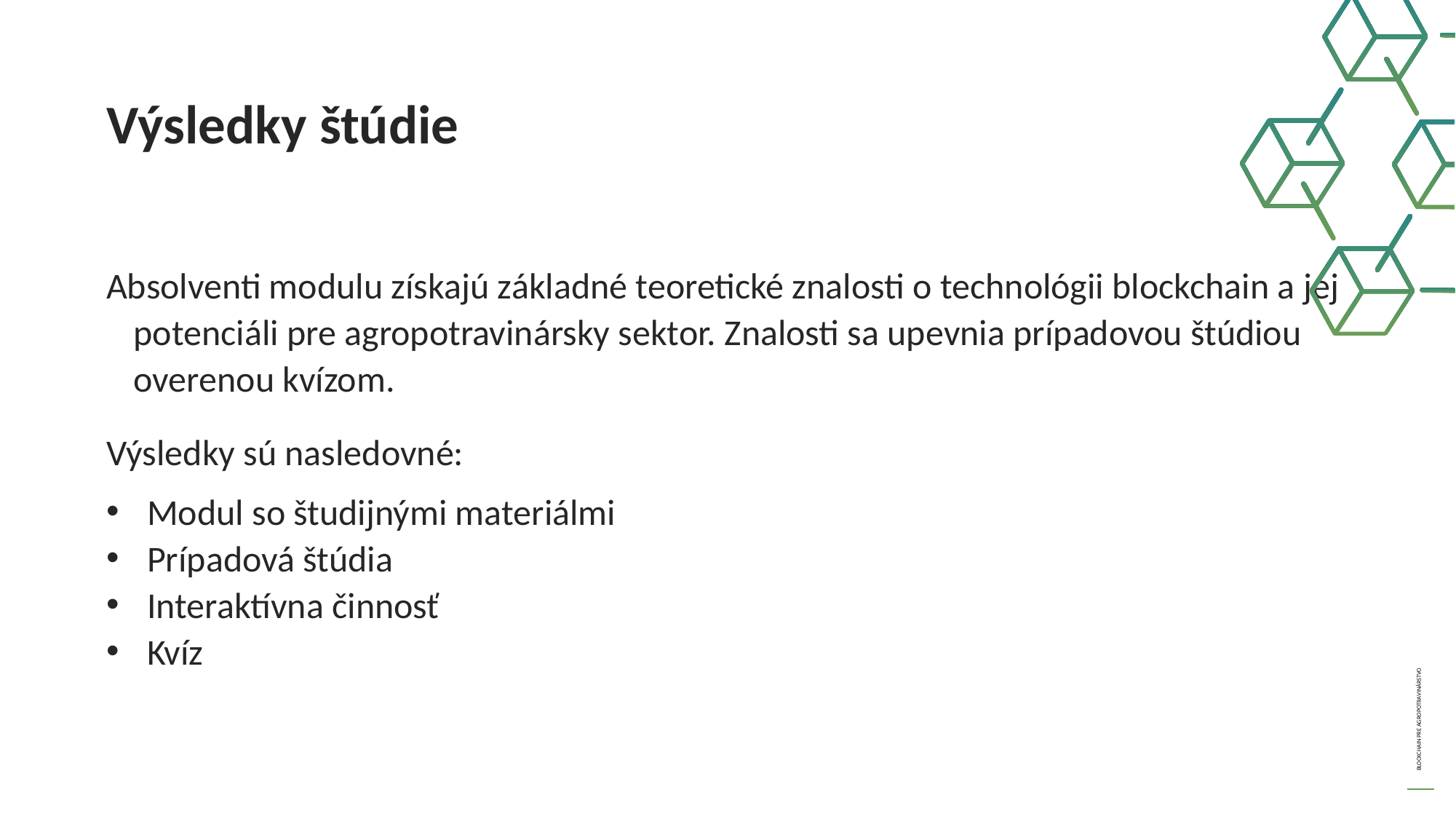

Výsledky štúdie
Absolventi modulu získajú základné teoretické znalosti o technológii blockchain a jej potenciáli pre agropotravinársky sektor. Znalosti sa upevnia prípadovou štúdiou overenou kvízom.
Výsledky sú nasledovné:
Modul so študijnými materiálmi
Prípadová štúdia
Interaktívna činnosť
Kvíz